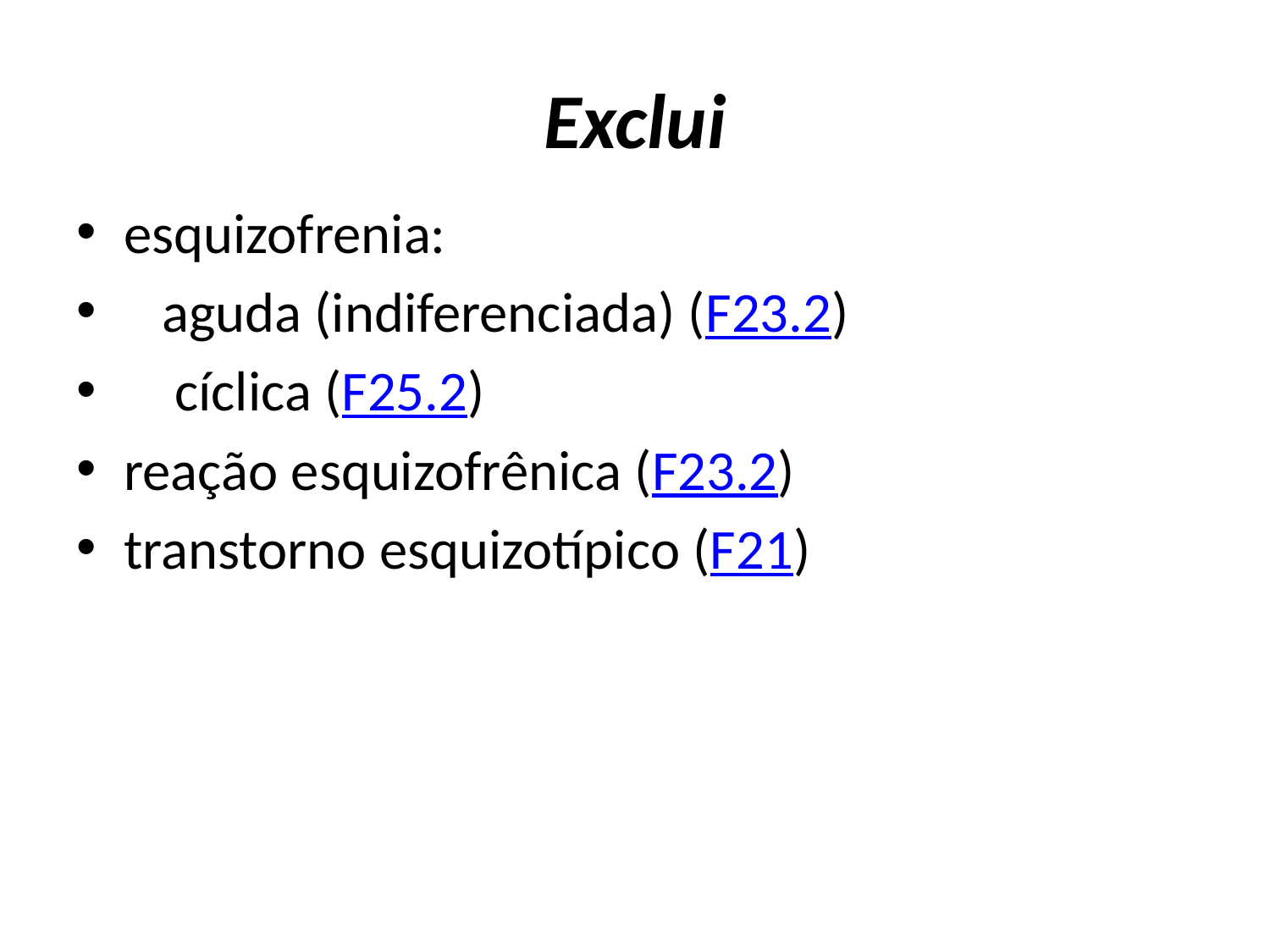

# Exclui
esquizofrenia:
   aguda (indiferenciada) (F23.2)
    cíclica (F25.2)
reação esquizofrênica (F23.2)
transtorno esquizotípico (F21)